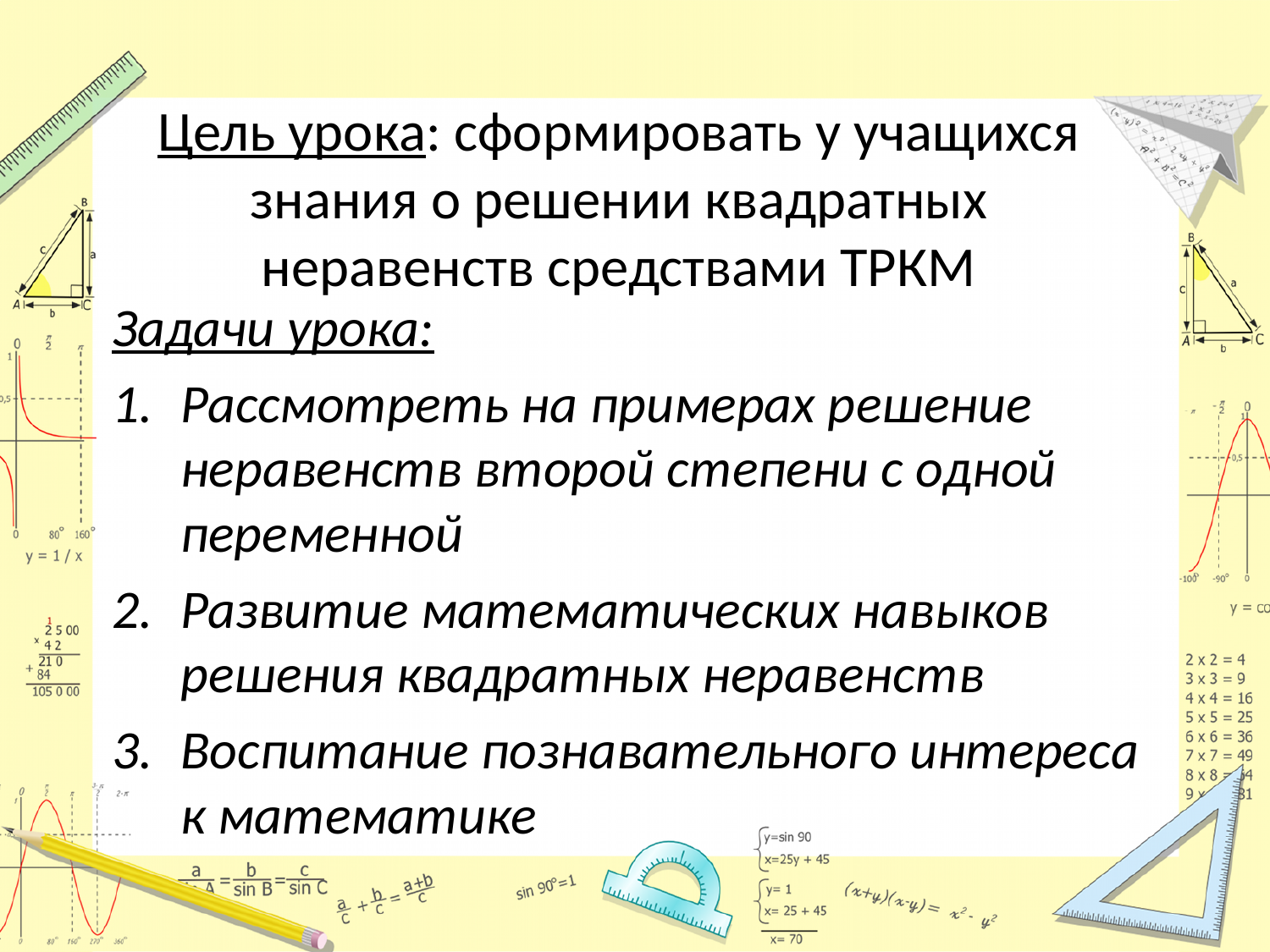

# Цель урока: сформировать у учащихся знания о решении квадратных неравенств средствами ТРКМ
Задачи урока:
Рассмотреть на примерах решение неравенств второй степени с одной переменной
Развитие математических навыков решения квадратных неравенств
Воспитание познавательного интереса к математике